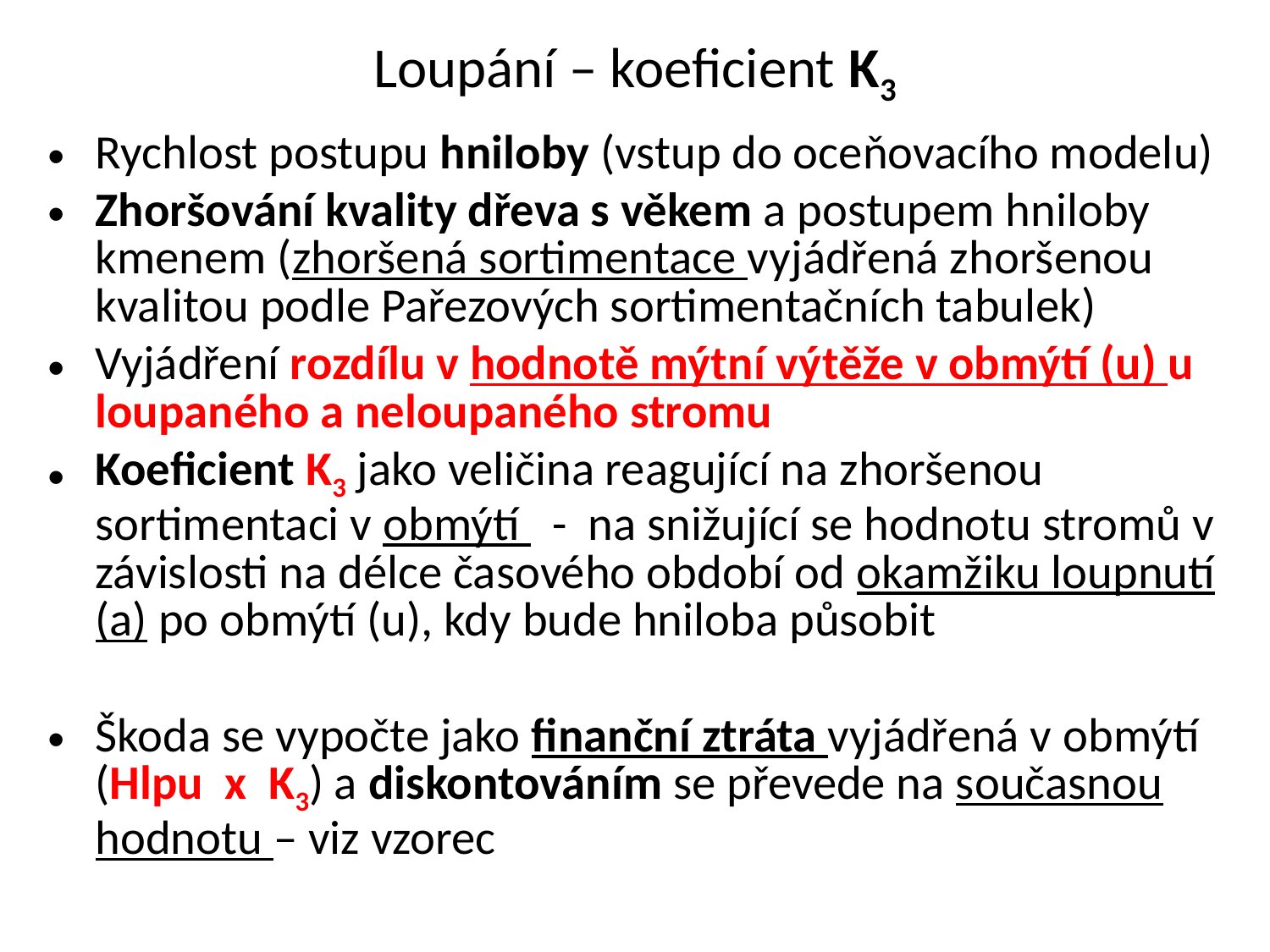

# Loupání – koeficient K3
Rychlost postupu hniloby (vstup do oceňovacího modelu)
Zhoršování kvality dřeva s věkem a postupem hniloby kmenem (zhoršená sortimentace vyjádřená zhoršenou kvalitou podle Pařezových sortimentačních tabulek)
Vyjádření rozdílu v hodnotě mýtní výtěže v obmýtí (u) u loupaného a neloupaného stromu
Koeficient K3 jako veličina reagující na zhoršenou sortimentaci v obmýtí   -  na snižující se hodnotu stromů v závislosti na délce časového období od okamžiku loupnutí (a) po obmýtí (u), kdy bude hniloba působit

Škoda se vypočte jako finanční ztráta vyjádřená v obmýtí (Hlpu  x  K3) a diskontováním se převede na současnou hodnotu – viz vzorec